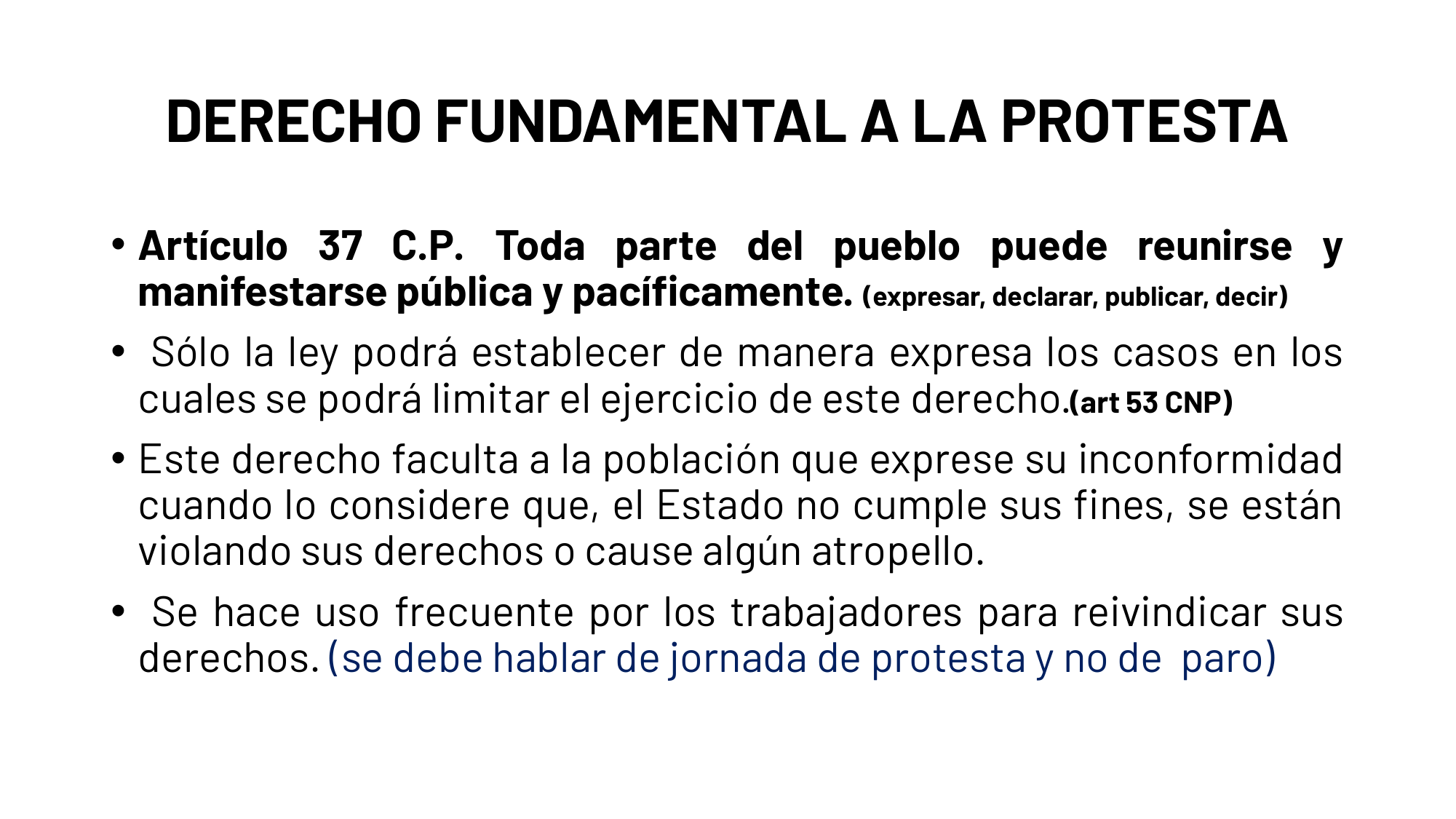

# DERECHO FUNDAMENTAL A LA PROTESTA
Artículo 37 C.P. Toda parte del pueblo puede reunirse y manifestarse pública y pacíficamente. (expresar, declarar, publicar, decir)
 Sólo la ley podrá establecer de manera expresa los casos en los cuales se podrá limitar el ejercicio de este derecho.(art 53 CNP)
Este derecho faculta a la población que exprese su inconformidad cuando lo considere que, el Estado no cumple sus fines, se están violando sus derechos o cause algún atropello.
 Se hace uso frecuente por los trabajadores para reivindicar sus derechos. (se debe hablar de jornada de protesta y no de  paro)